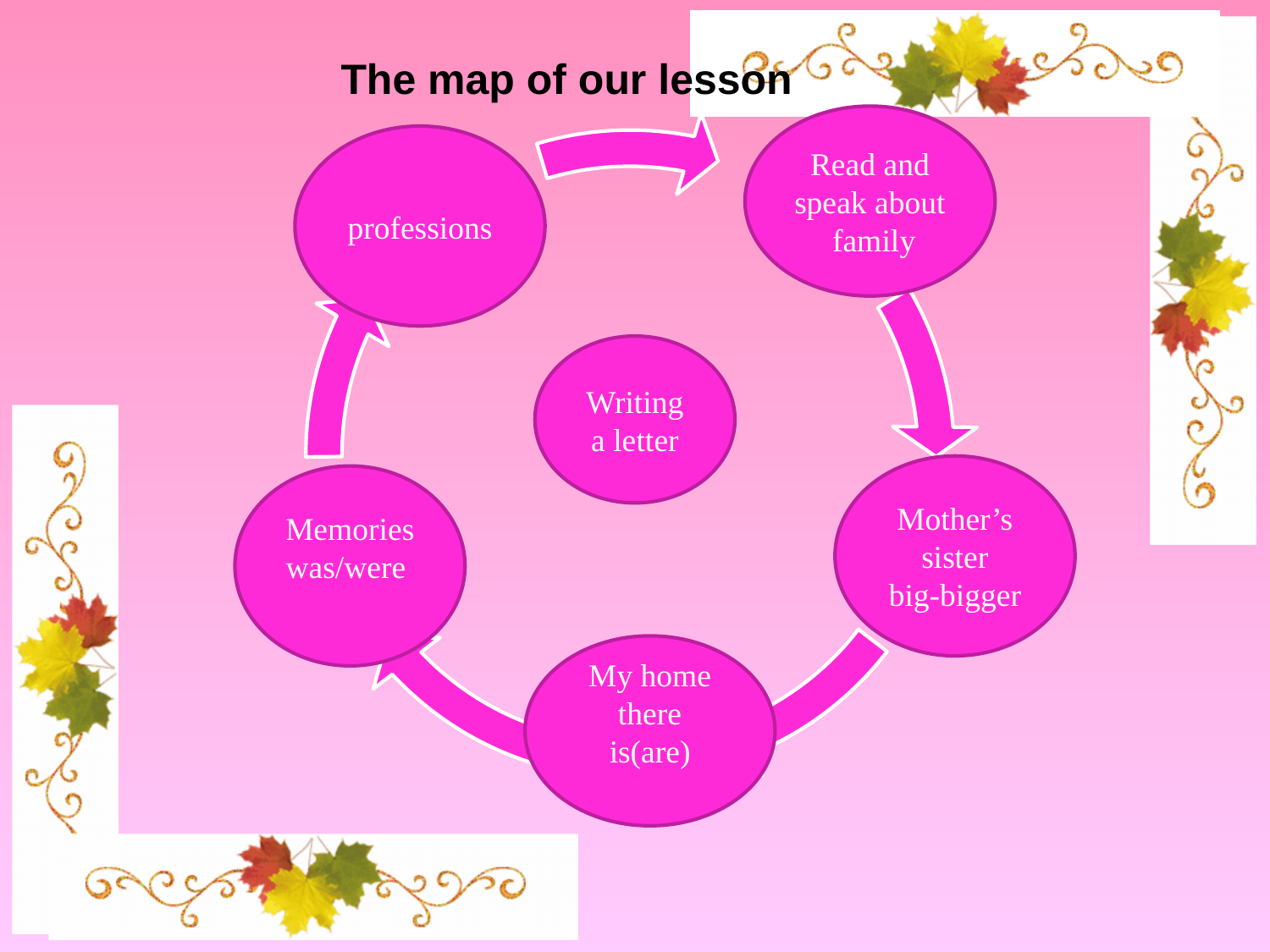

The map of our lesson

Read and speak about  family
professions
Writing a letter
Mother’s sister
big-bigger
Memories
was/were

My home there is(are)